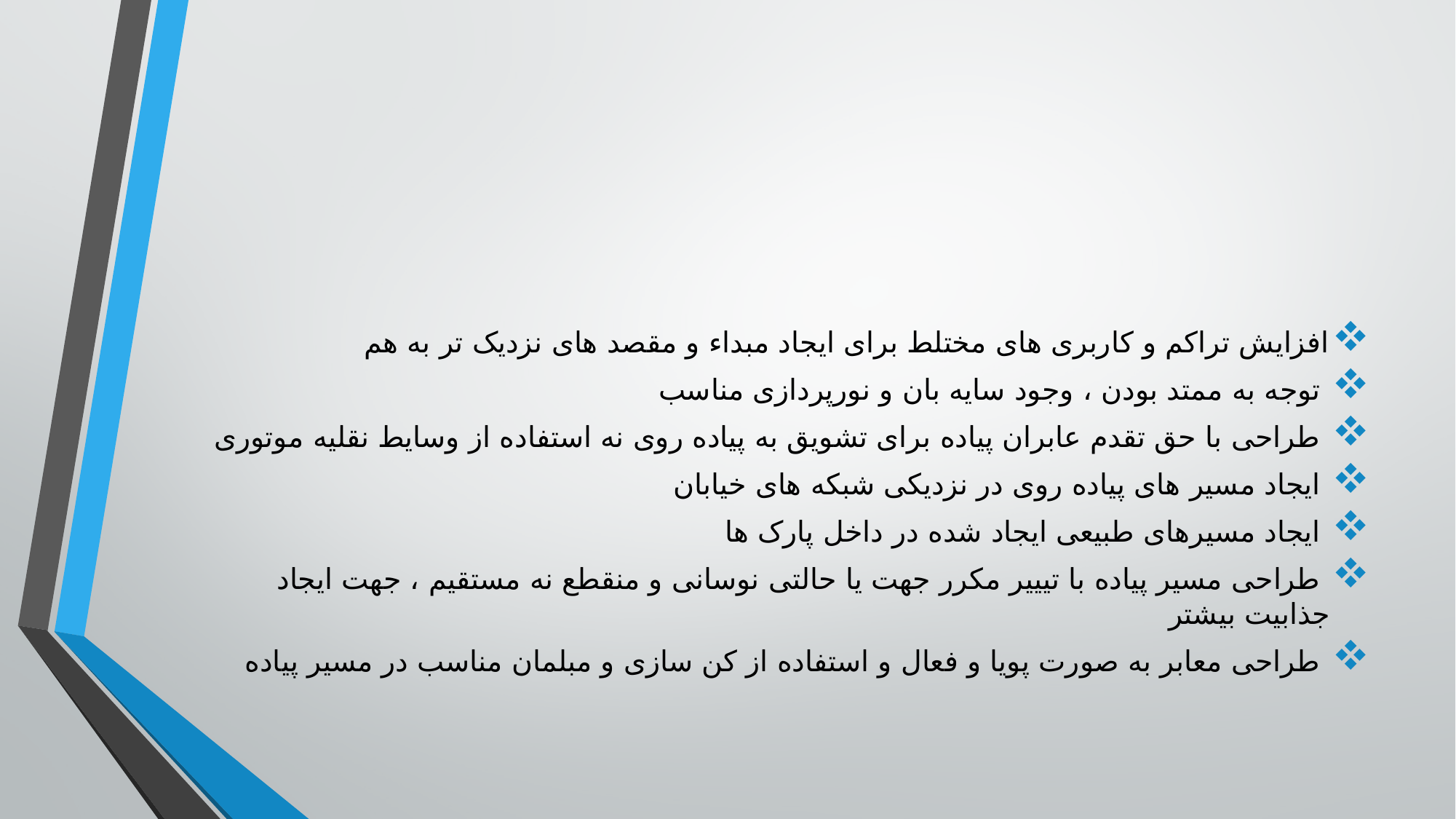

افزایش تراکم و کاربری های مختلط برای ایجاد مبداء و مقصد های نزدیک تر به هم
 توجه به ممتد بودن ، وجود سایه بان و نورپردازی مناسب
 طراحی با حق تقدم عابران پیاده برای تشویق به پیاده روی نه استفاده از وسایط نقلیه موتوری
 ایجاد مسیر های پیاده روی در نزدیکی شبکه های خیابان
 ایجاد مسیرهای طبیعی ایجاد شده در داخل پارک ها
 طراحی مسیر پیاده با تیییر مکرر جهت یا حالتی نوسانی و منقطع نه مستقیم ، جهت ایجاد جذابیت بیشتر
 طراحی معابر به صورت پویا و فعال و استفاده از کن سازی و مبلمان مناسب در مسیر پیاده